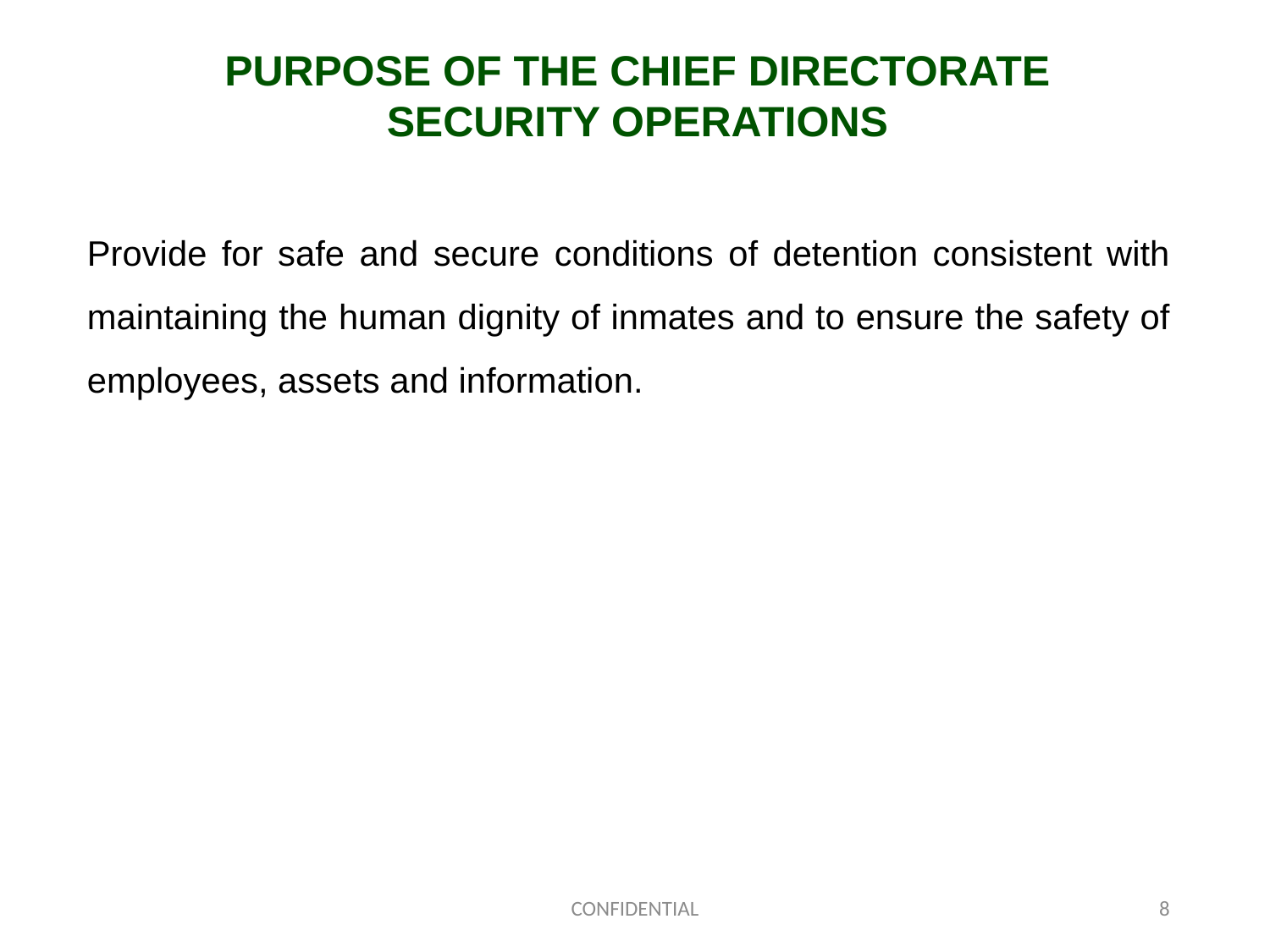

PURPOSE OF THE CHIEF DIRECTORATE SECURITY OPERATIONS

Provide for safe and secure conditions of detention consistent with maintaining the human dignity of inmates and to ensure the safety of employees, assets and information.
CONFIDENTIAL
8